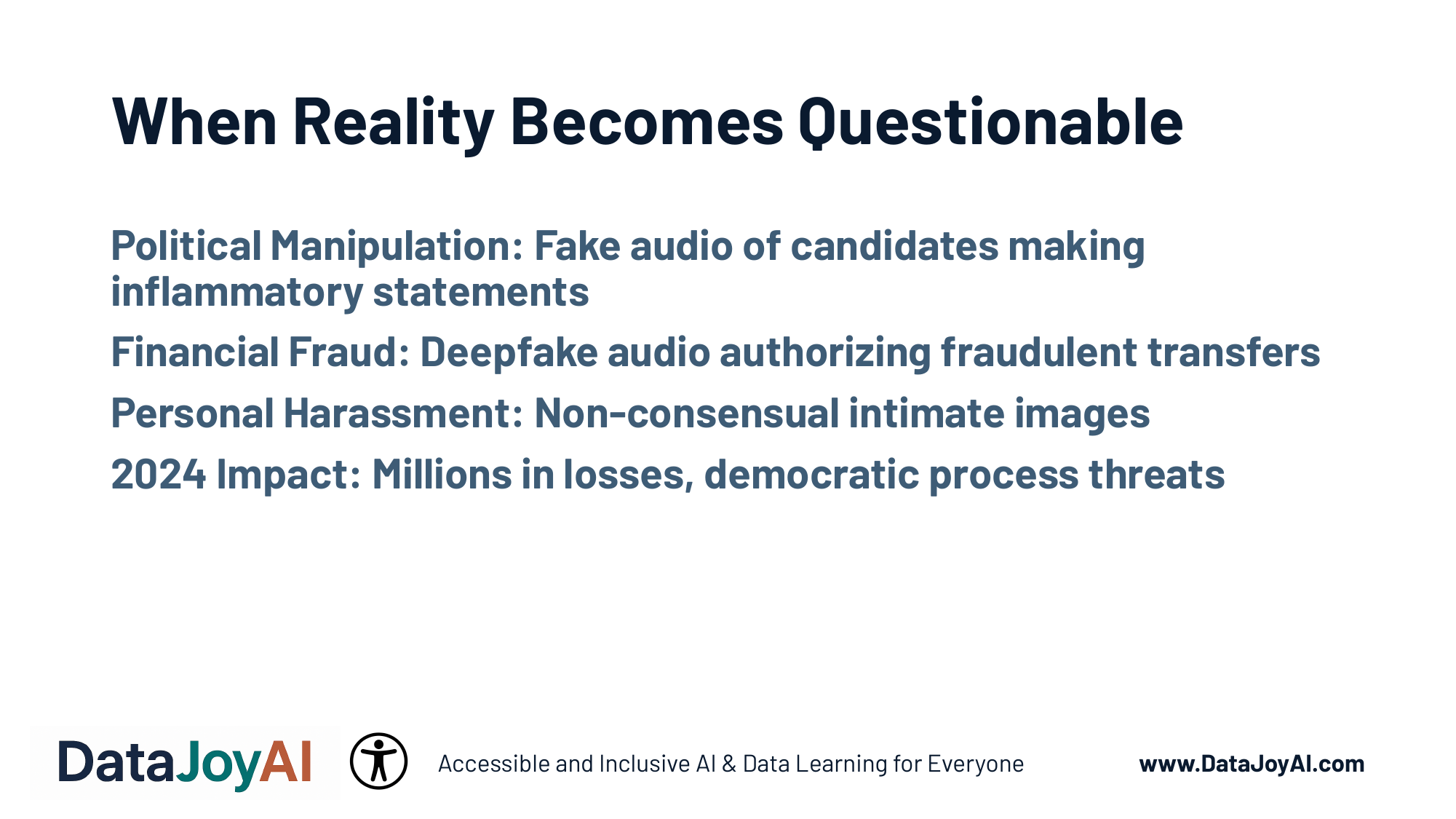

# When Reality Becomes Questionable
Political Manipulation: Fake audio of candidates making inflammatory statements
Financial Fraud: Deepfake audio authorizing fraudulent transfers
Personal Harassment: Non-consensual intimate images
2024 Impact: Millions in losses, democratic process threats